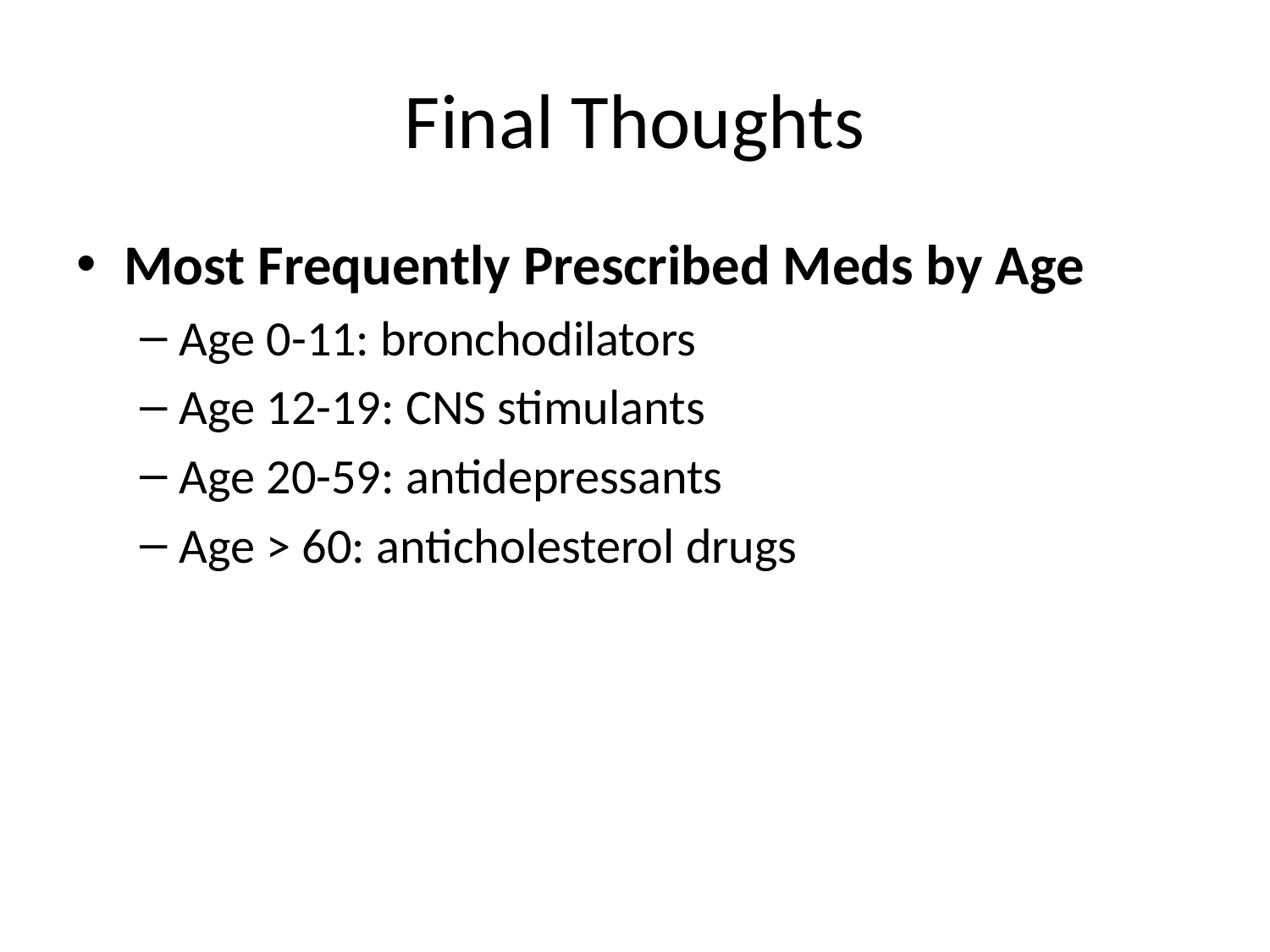

# Final Thoughts
Most Frequently Prescribed Meds by Age
Age 0-11: bronchodilators
Age 12-19: CNS stimulants
Age 20-59: antidepressants
Age > 60: anticholesterol drugs